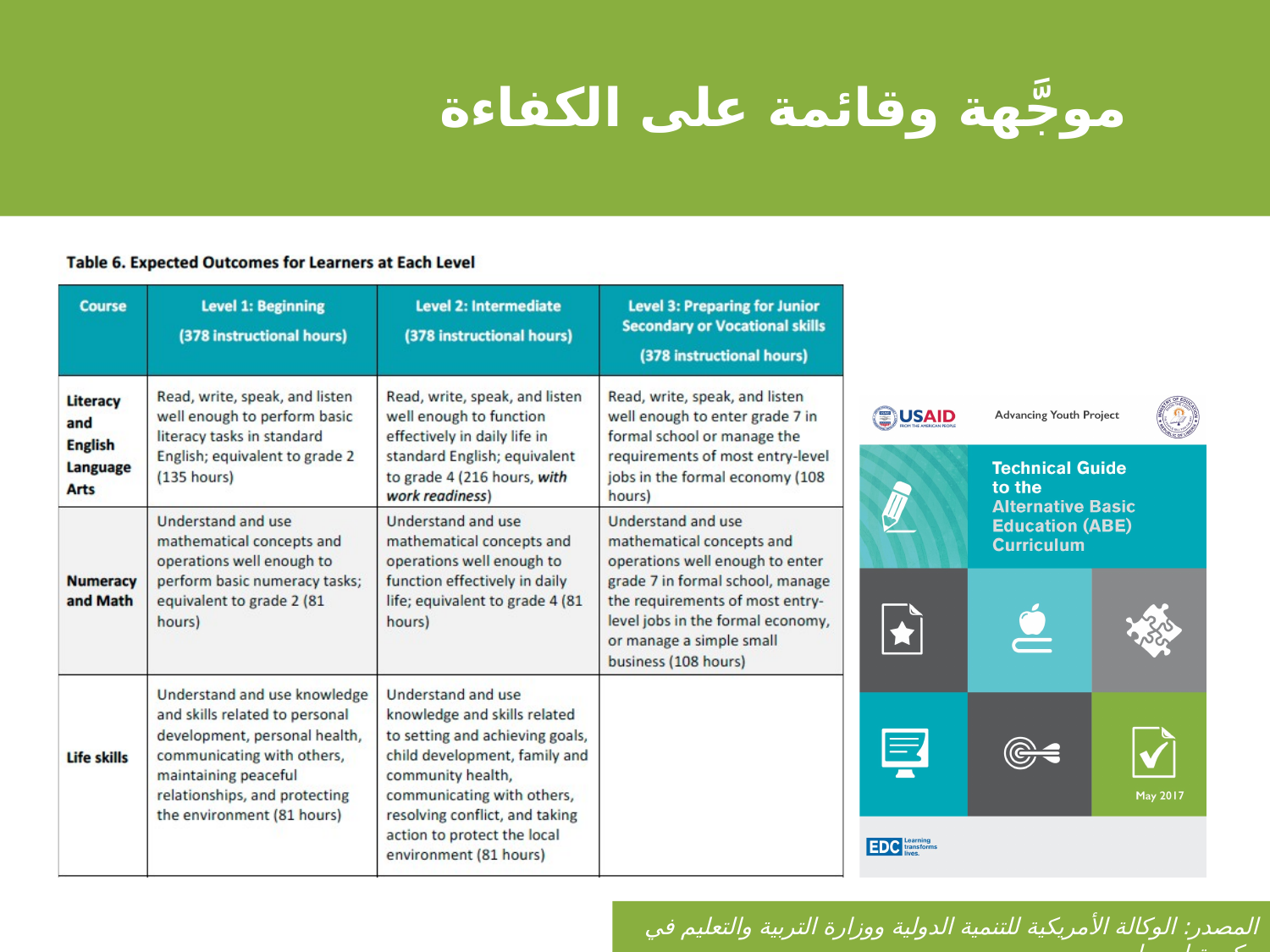

# موجَّهة وقائمة على الكفاءة

المصدر: الوكالة الأمريكية للتنمية الدولية ووزارة التربية والتعليم في حكومة ليبيريا